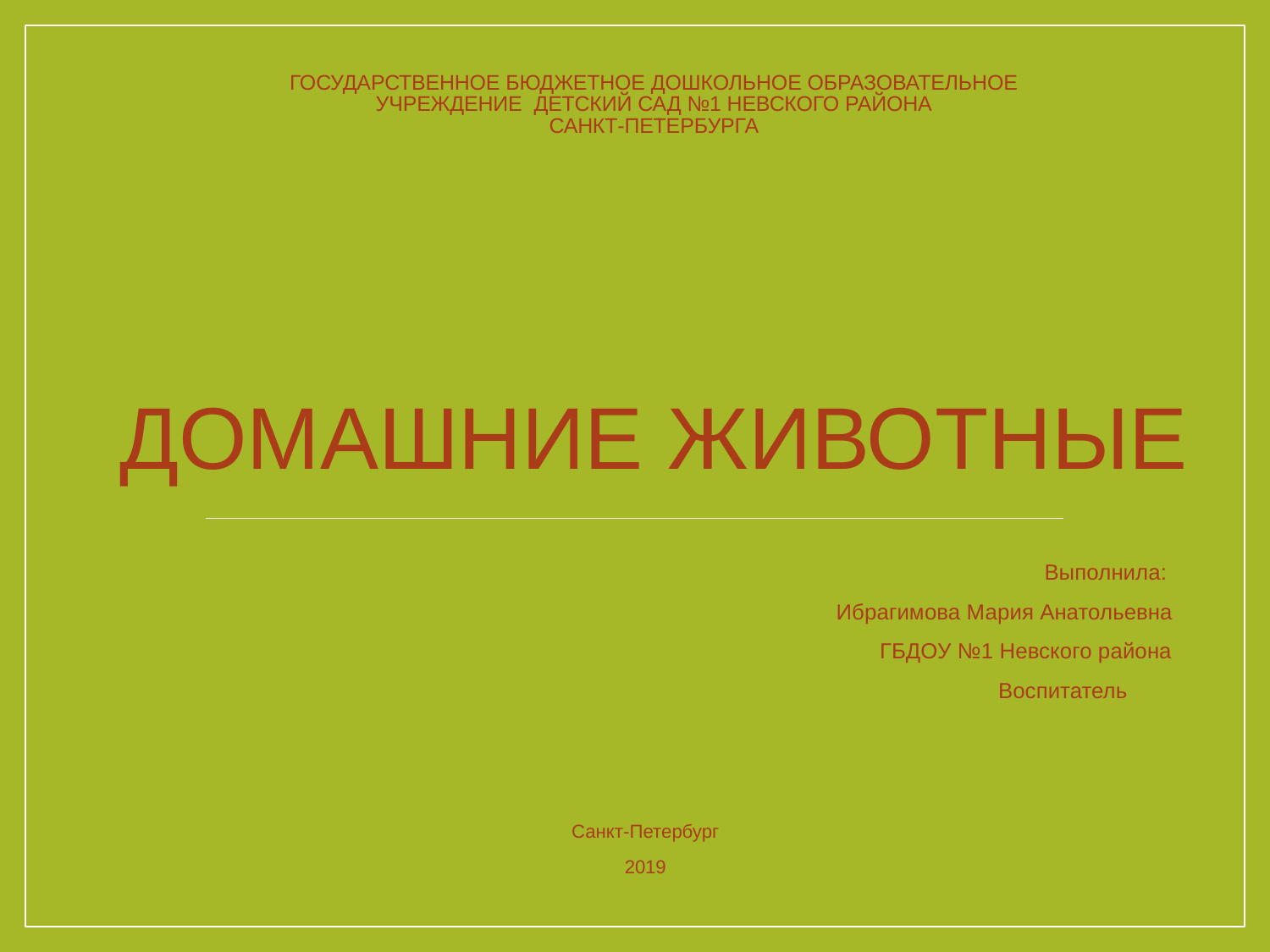

# Государственное бюджетное дошкольное образовательное учреждение  детский сад №1 Невского района Санкт-Петербурга Домашние животные
                                                                                                                                                       Выполнила:
                                                                                                                     Ибрагимова Мария Анатольевна
                                                                                                                            ГБДОУ №1 Невского района
                                                                                                                                                      Воспитатель

Санкт-Петербург
2019